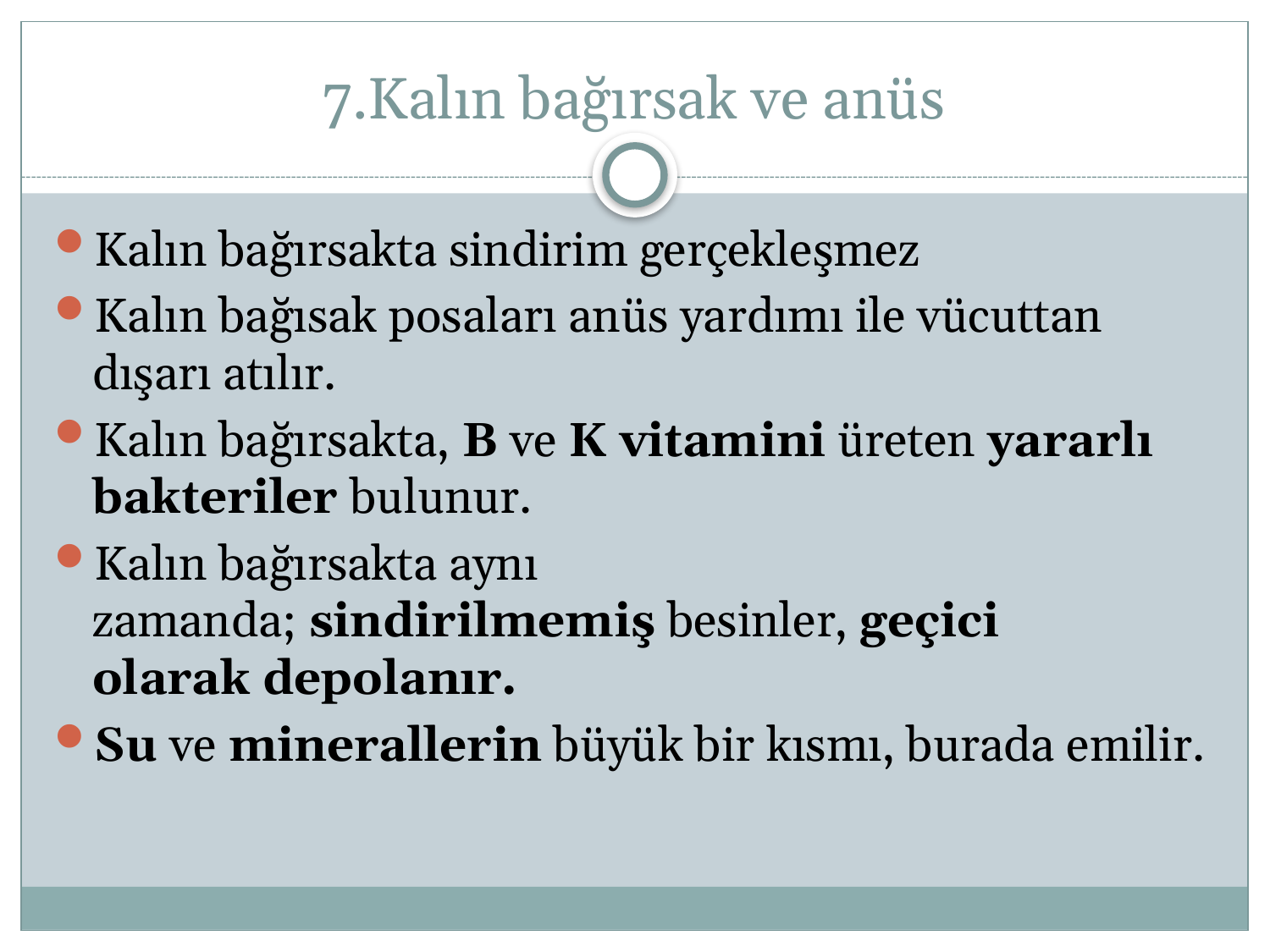

# 7.Kalın bağırsak ve anüs
Kalın bağırsakta sindirim gerçekleşmez
Kalın bağısak posaları anüs yardımı ile vücuttan dışarı atılır.
Kalın bağırsakta, B ve K vitamini üreten yararlı bakteriler bulunur.
Kalın bağırsakta aynı zamanda; sindirilmemiş besinler, geçici olarak depolanır.
Su ve minerallerin büyük bir kısmı, burada emilir.